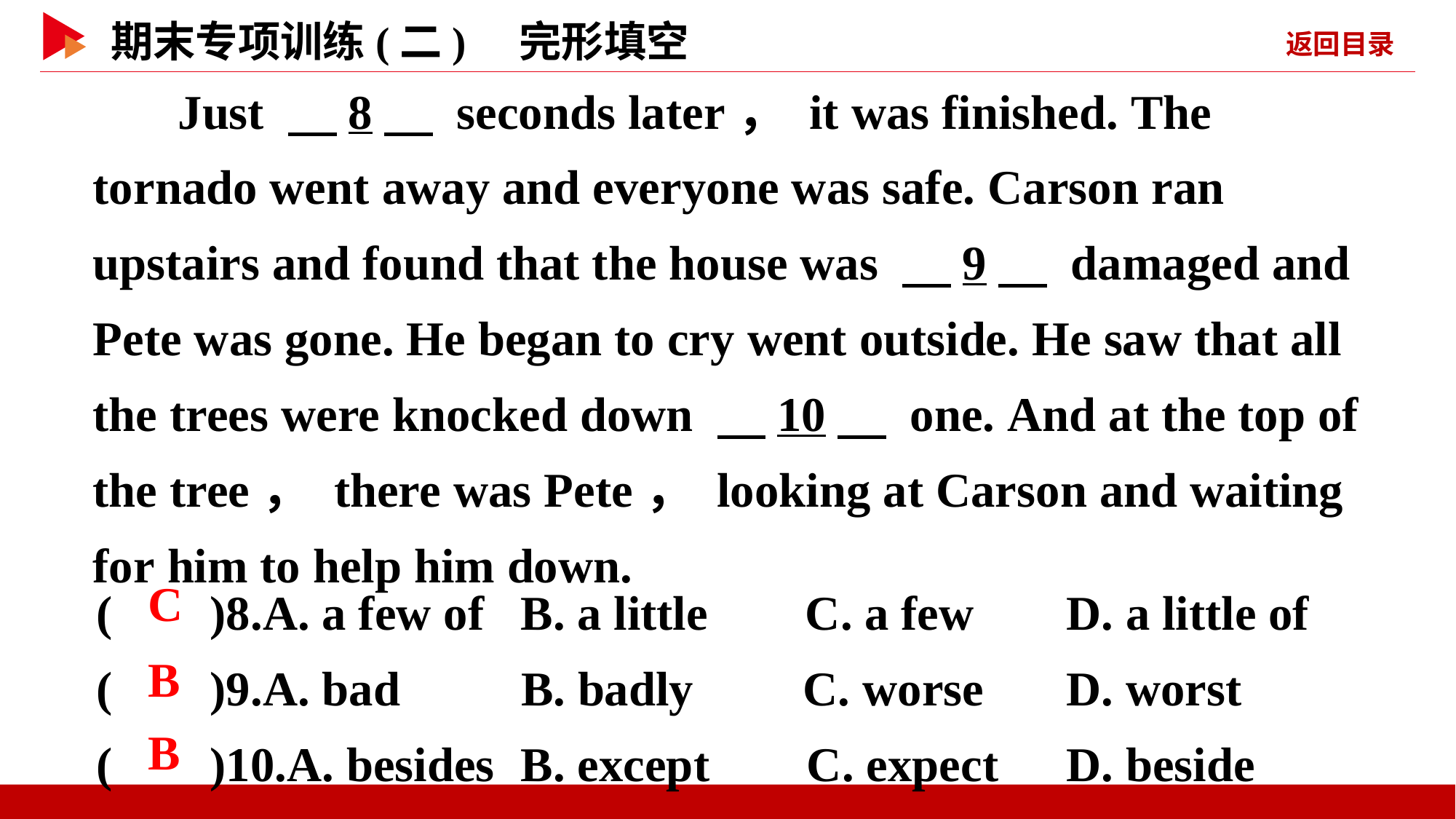

Just 　8　 seconds later， it was finished. The tornado went away and everyone was safe. Carson ran upstairs and found that the house was 　9　 damaged and Pete was gone. He began to cry went outside. He saw that all the trees were knocked down 　10　 one. And at the top of the tree， there was Pete， looking at Carson and waiting for him to help him down.
 (        )8.A. a few of	B. a little        C. a few	D. a little of
 (        )9.A. bad	         B. badly         C. worse	D. worst
 (        )10.A. besides	B. except        C. expect	D. beside
   C
   B
   B